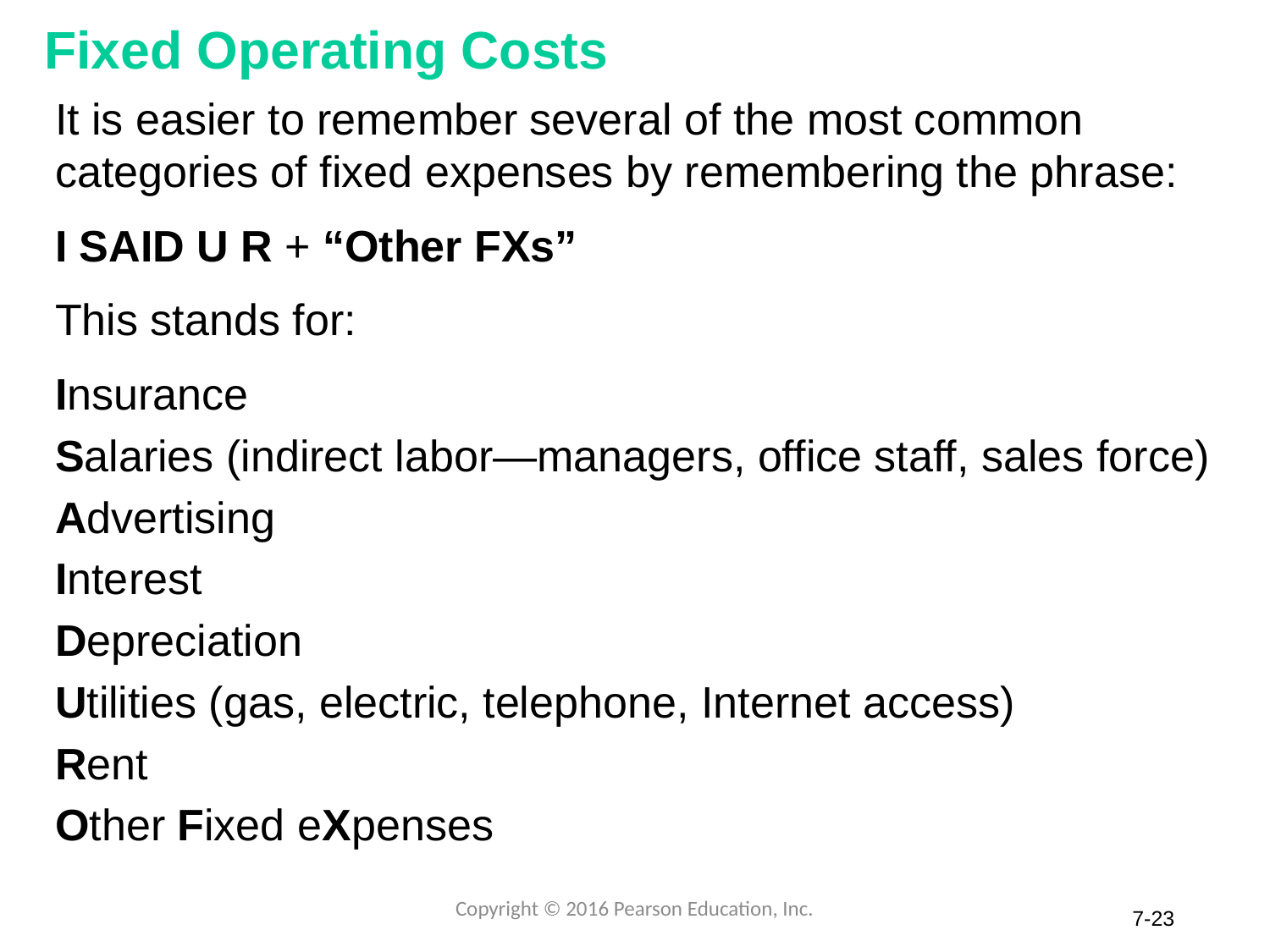

# Fixed Operating Costs
It is easier to remember several of the most common categories of fixed expenses by remembering the phrase:

I SAID U R + “Other FXs”

This stands for:

Insurance
Salaries (indirect labor—managers, office staff, sales force)
Advertising
Interest
Depreciation
Utilities (gas, electric, telephone, Internet access)
Rent
Other Fixed eXpenses
Copyright © 2016 Pearson Education, Inc.